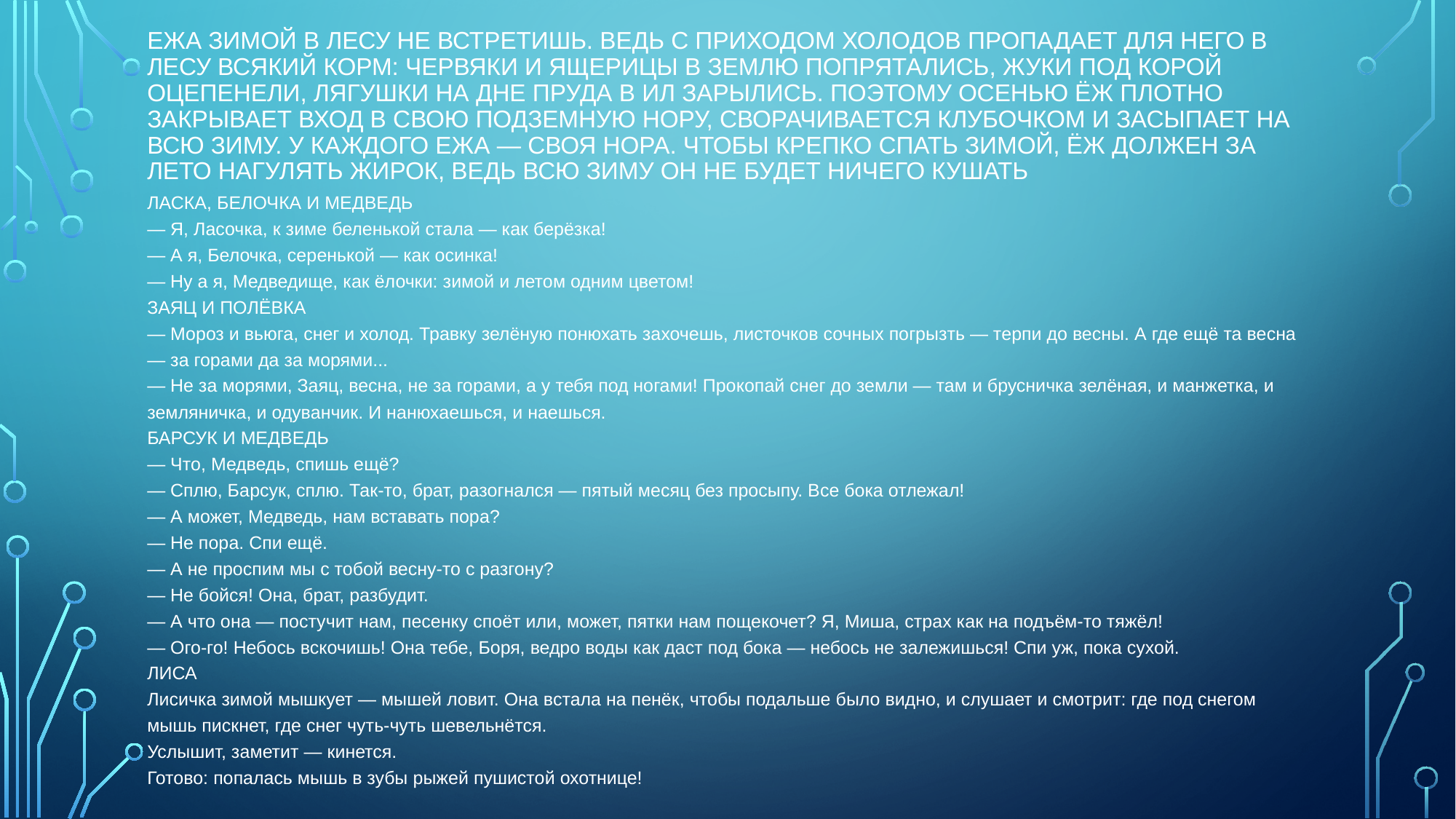

# Ежа зимой в лесу не встретишь. Ведь с приходом холодов пропадает для него в лесу всякий корм: червяки и ящерицы в землю попрятались, жуки под корой оцепенели, лягушки на дне пруда в ил зарылись. Поэтому осенью ёж плотно закрывает вход в свою подземную нору, сворачивается клубочком и засыпает на всю зиму. У каждого ежа — своя нора. Чтобы крепко спать зимой, ёж должен за лето нагулять жирок, ведь всю зиму он не будет ничего кушать
ЛАСКА, БЕЛОЧКА И МЕДВЕДЬ
— Я, Ласочка, к зиме беленькой стала — как берёзка!
— А я, Белочка, серенькой — как осинка!
— Ну а я, Медведище, как ёлочки: зимой и летом одним цветом!
ЗАЯЦ И ПОЛЁВКА
— Мороз и вьюга, снег и холод. Травку зелёную понюхать захочешь, листочков сочных погрызть — терпи до весны. А где ещё та весна — за горами да за морями... 
— Не за морями, Заяц, весна, не за горами, а у тебя под ногами! Прокопай снег до земли — там и брусничка зелёная, и манжетка, и земляничка, и одуванчик. И нанюхаешься, и наешься. 
БАРСУК И МЕДВЕДЬ
— Что, Медведь, спишь ещё?
— Сплю, Барсук, сплю. Так-то, брат, разогнался — пятый месяц без просыпу. Все бока отлежал!
— А может, Медведь, нам вставать пора?
— Не пора. Спи ещё. 
— А не проспим мы с тобой весну-то с разгону?
— Не бойся! Она, брат, разбудит. 
— А что она — постучит нам, песенку споёт или, может, пятки нам пощекочет? Я, Миша, страх как на подъём-то тяжёл!
— Ого-го! Небось вскочишь! Она тебе, Боря, ведро воды как даст под бока — небось не залежишься! Спи уж, пока сухой. 
ЛИСА
Лисичка зимой мышкует — мышей ловит. Она встала на пенёк, чтобы подальше было видно, и слушает и смотрит: где под снегом мышь пискнет, где снег чуть-чуть шевельнётся. 
Услышит, заметит — кинется. 
Готово: попалась мышь в зубы рыжей пушистой охотнице!